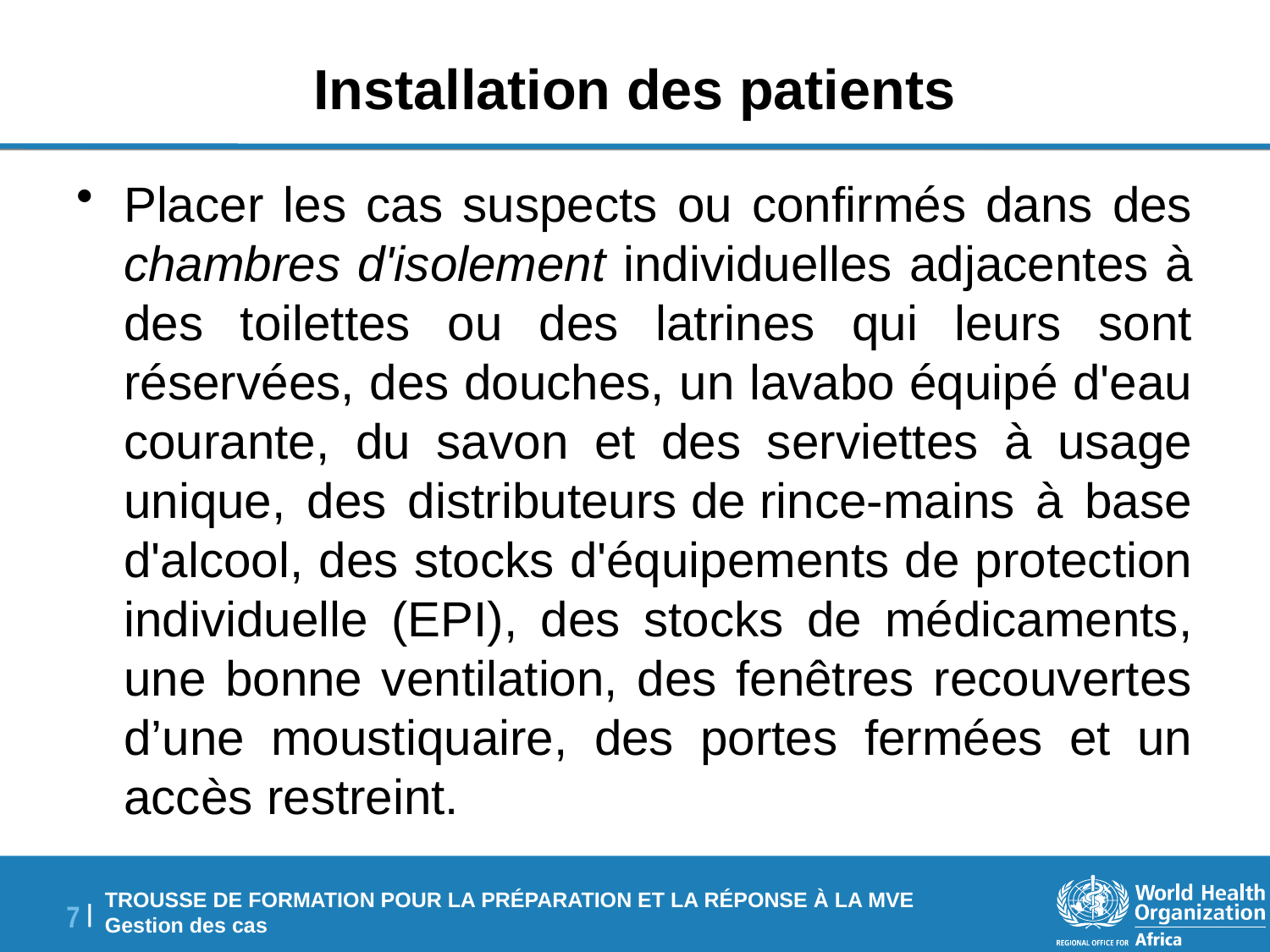

# Installation des patients
Placer les cas suspects ou confirmés dans des chambres d'isolement individuelles adjacentes à des toilettes ou des latrines qui leurs sont réservées, des douches, un lavabo équipé d'eau courante, du savon et des serviettes à usage unique, des distributeurs de rince-mains à base d'alcool, des stocks d'équipements de protection individuelle (EPI), des stocks de médicaments, une bonne ventilation, des fenêtres recouvertes d’une moustiquaire, des portes fermées et un accès restreint.